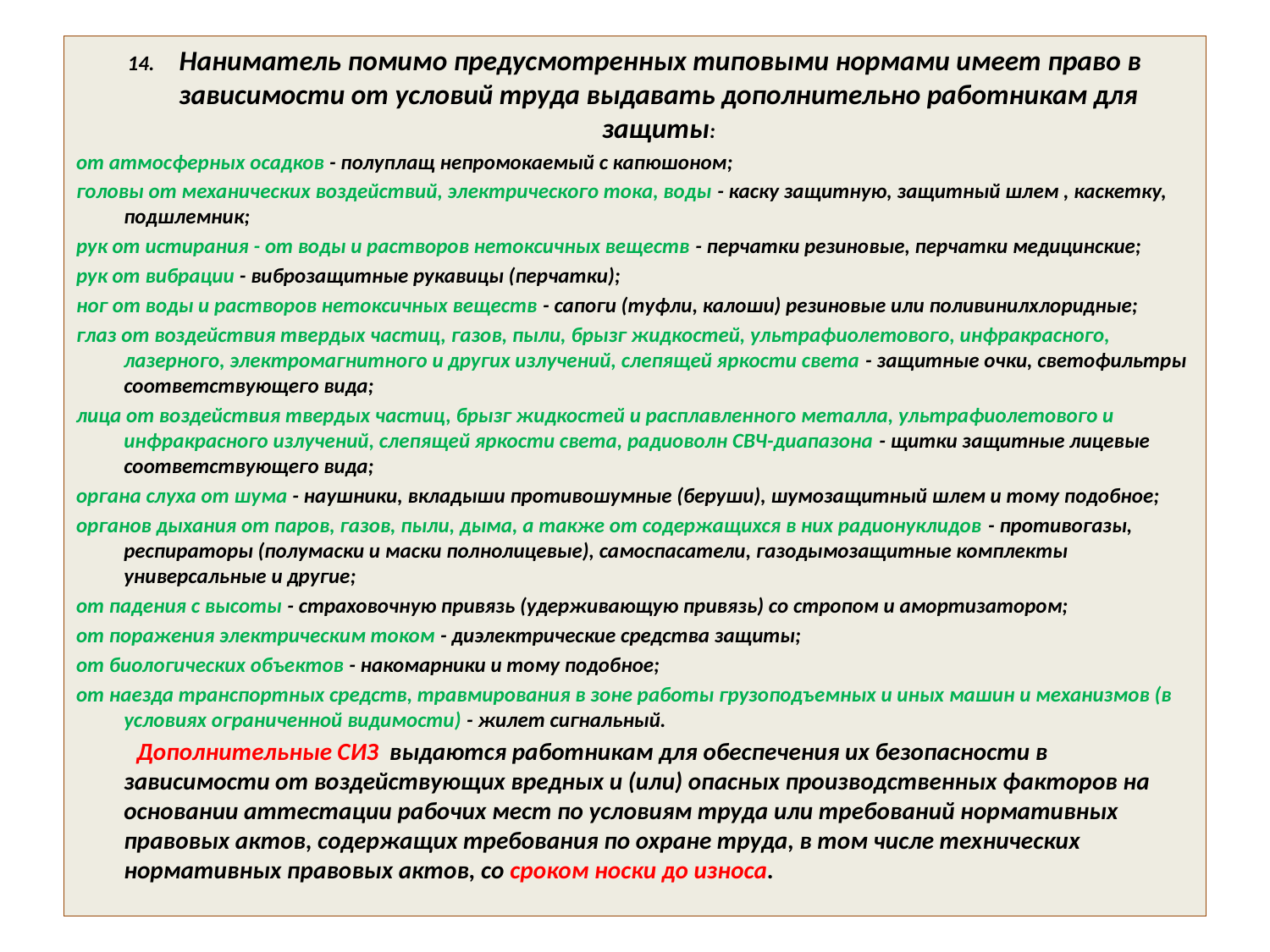

14.     Наниматель помимо предусмотренных типовыми нормами имеет право в зависимости от условий труда выдавать дополнительно работникам для защиты:
от атмосферных осадков - полуплащ непромокаемый с капюшоном;
головы от механических воздействий, электрического тока, воды - каску защитную, защитный шлем , каскетку, подшлемник;
рук от истирания - от воды и растворов нетоксичных веществ - перчатки резиновые, перчатки медицинские;
рук от вибрации - виброзащитные рукавицы (перчатки);
ног от воды и растворов нетоксичных веществ - сапоги (туфли, калоши) резиновые или поливинилхлоридные;
глаз от воздействия твердых частиц, газов, пыли, брызг жидкостей, ультрафиолетового, инфракрасного, лазерного, электромагнитного и других излучений, слепящей яркости света - защитные очки, светофильтры соответствующего вида;
лица от воздействия твердых частиц, брызг жидкостей и расплавленного металла, ультрафиолетового и инфракрасного излучений, слепящей яркости света, радиоволн СВЧ-диапазона - щитки защитные лицевые соответствующего вида;
органа слуха от шума - наушники, вкладыши противошумные (беруши), шумозащитный шлем и тому подобное;
органов дыхания от паров, газов, пыли, дыма, а также от содержащихся в них радионуклидов - противогазы, респираторы (полумаски и маски полнолицевые), самоспасатели, газодымозащитные комплекты универсальные и другие;
от падения с высоты - страховочную привязь (удерживающую привязь) со стропом и амортизатором;
от поражения электрическим током - диэлектрические средства защиты;
от биологических объектов - накомарники и тому подобное;
от наезда транспортных средств, травмирования в зоне работы грузоподъемных и иных машин и механизмов (в условиях ограниченной видимости) - жилет сигнальный.
           Дополнительные СИЗ  выдаются работникам для обеспечения их безопасности в зависимости от воздействующих вредных и (или) опасных производственных факторов на основании аттестации рабочих мест по условиям труда или требований нормативных правовых актов, содержащих требования по охране труда, в том числе технических нормативных правовых актов, со сроком носки до износа.